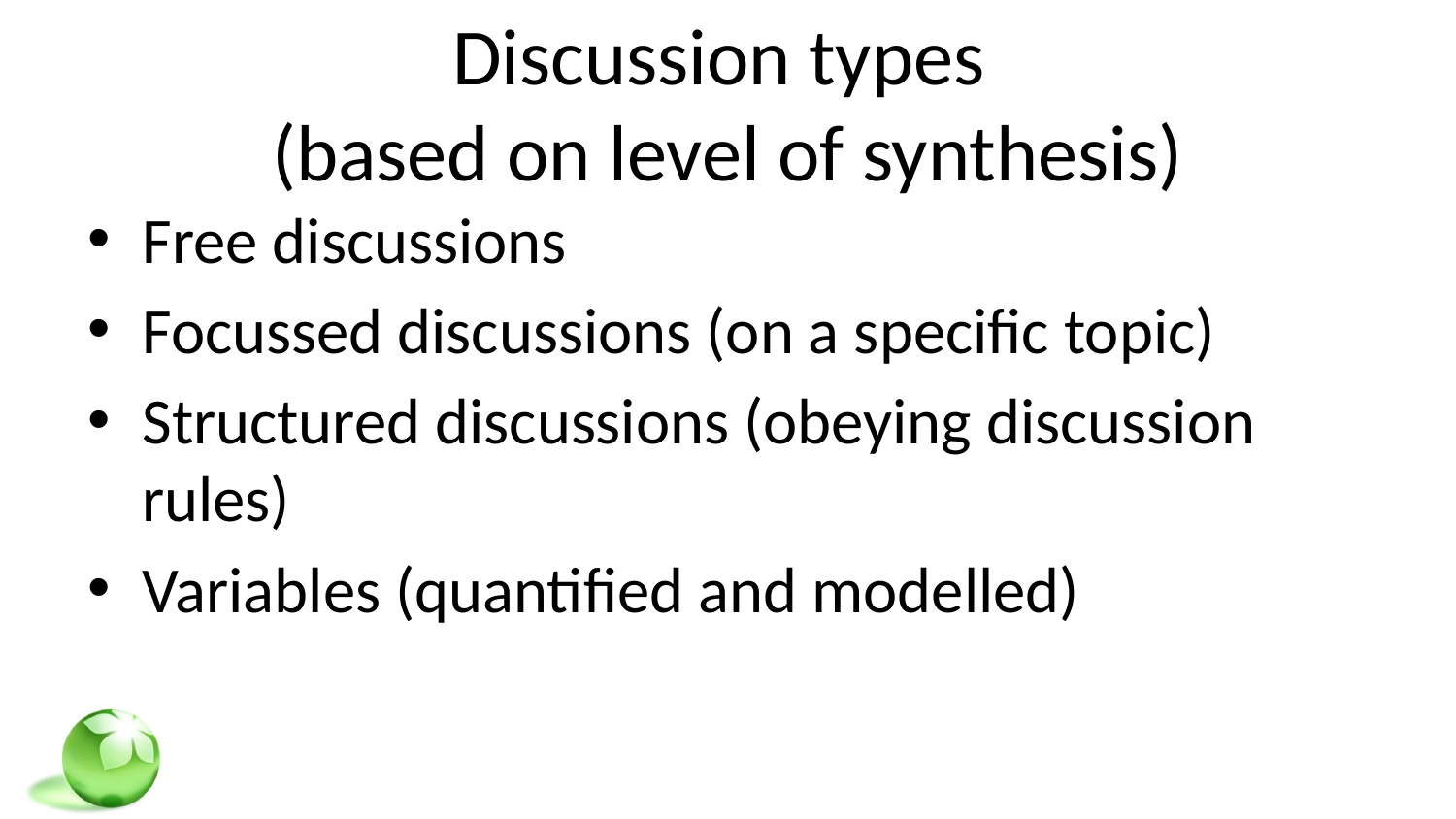

# Discussion types (based on level of synthesis)
Free discussions
Focussed discussions (on a specific topic)
Structured discussions (obeying discussion rules)
Variables (quantified and modelled)